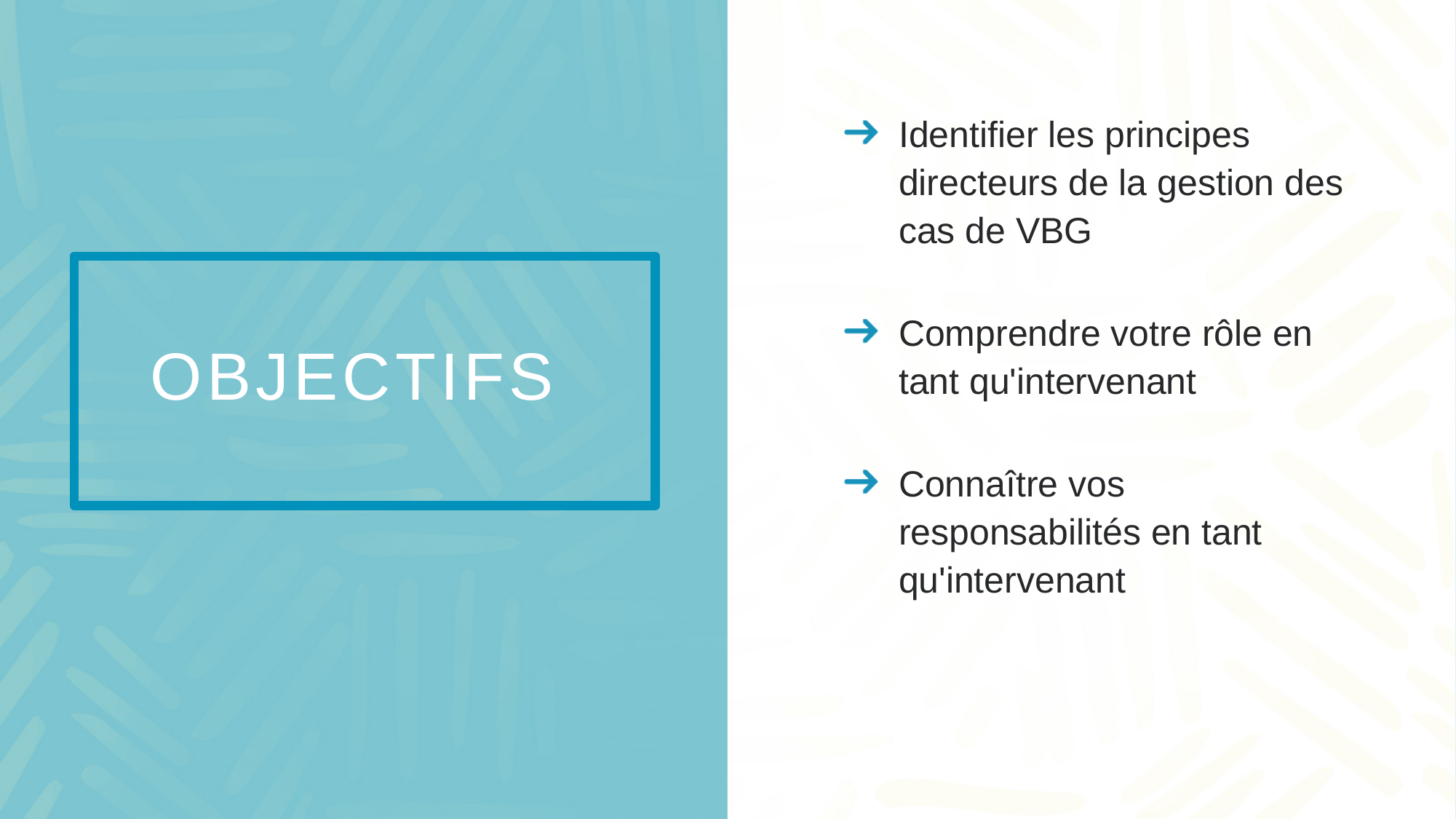

Identifier les principes directeurs de la gestion des cas de VBG
Comprendre votre rôle en tant qu'intervenant
Connaître vos responsabilités en tant qu'intervenant

# Objectifs